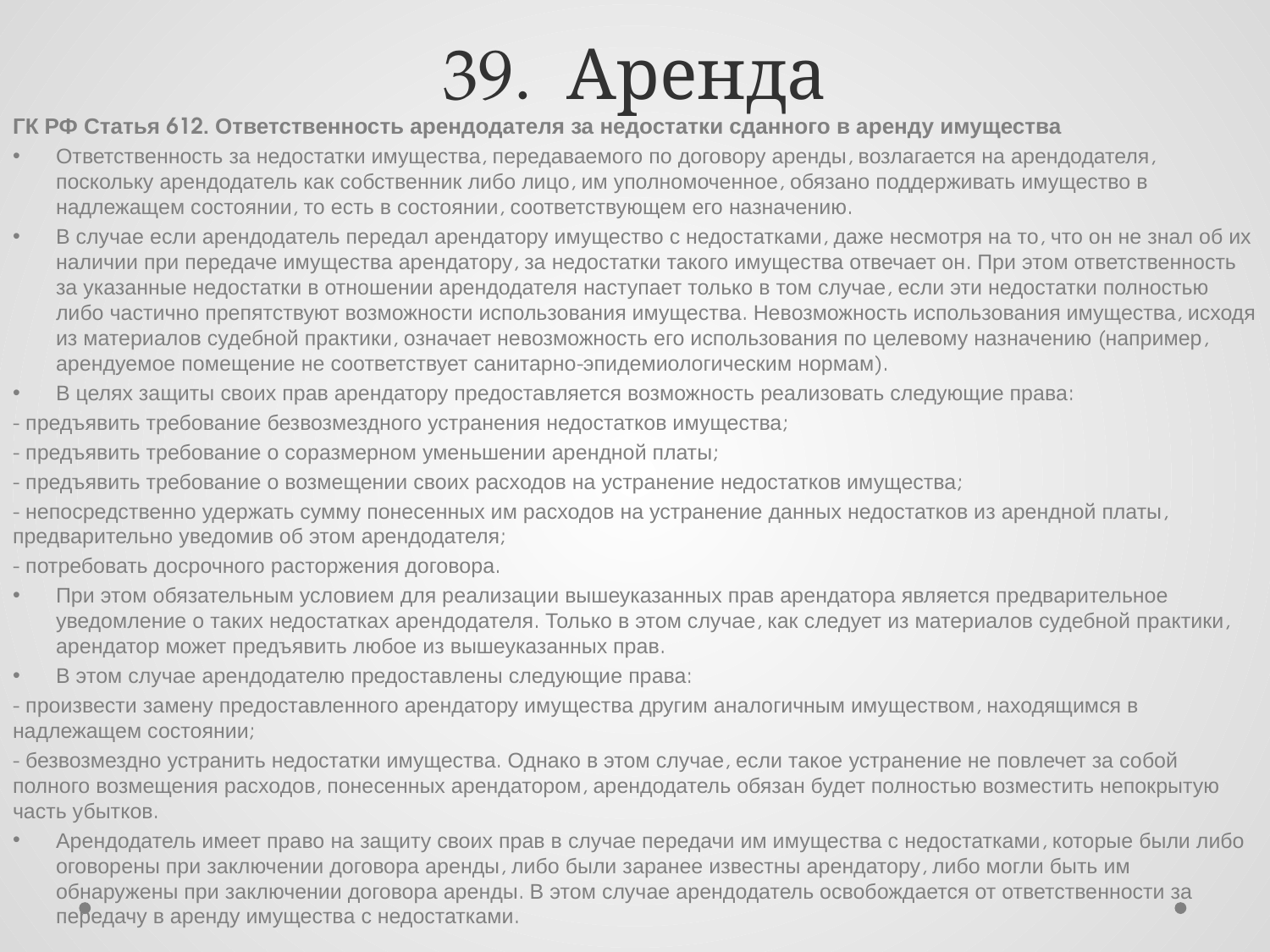

# 39.  Аренда
ГК РФ Статья 612. Ответственность арендодателя за недостатки сданного в аренду имущества
Ответственность за недостатки имущества, передаваемого по договору аренды, возлагается на арендодателя, поскольку арендодатель как собственник либо лицо, им уполномоченное, обязано поддерживать имущество в надлежащем состоянии, то есть в состоянии, соответствующем его назначению.
В случае если арендодатель передал арендатору имущество с недостатками, даже несмотря на то, что он не знал об их наличии при передаче имущества арендатору, за недостатки такого имущества отвечает он. При этом ответственность за указанные недостатки в отношении арендодателя наступает только в том случае, если эти недостатки полностью либо частично препятствуют возможности использования имущества. Невозможность использования имущества, исходя из материалов судебной практики, означает невозможность его использования по целевому назначению (например, арендуемое помещение не соответствует санитарно-эпидемиологическим нормам).
В целях защиты своих прав арендатору предоставляется возможность реализовать следующие права:
- предъявить требование безвозмездного устранения недостатков имущества;
- предъявить требование о соразмерном уменьшении арендной платы;
- предъявить требование о возмещении своих расходов на устранение недостатков имущества;
- непосредственно удержать сумму понесенных им расходов на устранение данных недостатков из арендной платы, предварительно уведомив об этом арендодателя;
- потребовать досрочного расторжения договора.
При этом обязательным условием для реализации вышеуказанных прав арендатора является предварительное уведомление о таких недостатках арендодателя. Только в этом случае, как следует из материалов судебной практики, арендатор может предъявить любое из вышеуказанных прав.
В этом случае арендодателю предоставлены следующие права:
- произвести замену предоставленного арендатору имущества другим аналогичным имуществом, находящимся в надлежащем состоянии;
- безвозмездно устранить недостатки имущества. Однако в этом случае, если такое устранение не повлечет за собой полного возмещения расходов, понесенных арендатором, арендодатель обязан будет полностью возместить непокрытую часть убытков.
Арендодатель имеет право на защиту своих прав в случае передачи им имущества с недостатками, которые были либо оговорены при заключении договора аренды, либо были заранее известны арендатору, либо могли быть им обнаружены при заключении договора аренды. В этом случае арендодатель освобождается от ответственности за передачу в аренду имущества с недостатками.